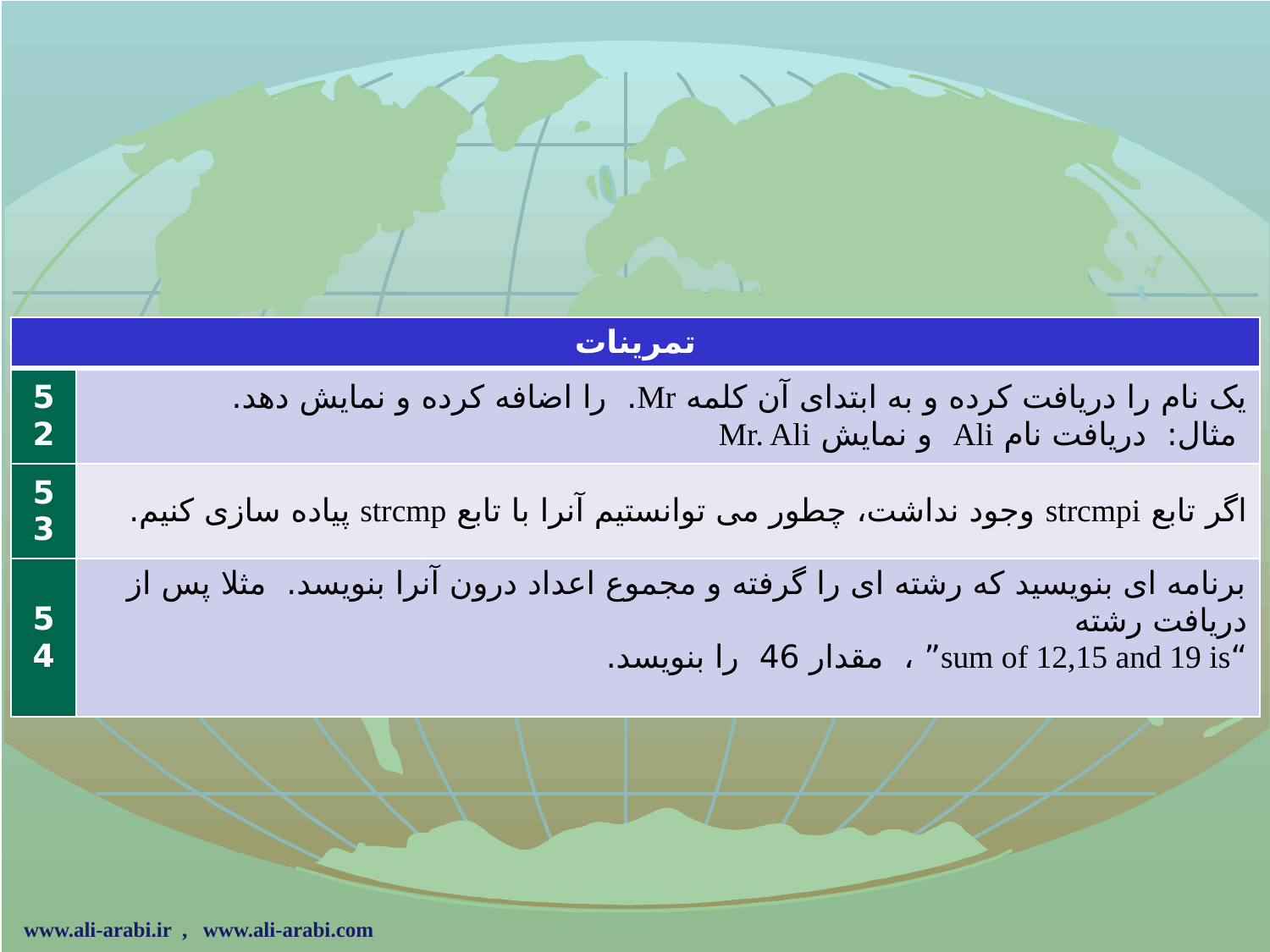

| تمرینات |  |
| --- | --- |
| 52 | یک نام را دریافت کرده و به ابتدای آن کلمه Mr. را اضافه کرده و نمایش دهد. مثال: دریافت نام Ali و نمایش Mr. Ali |
| 53 | اگر تابع strcmpi وجود نداشت، چطور می توانستیم آنرا با تابع strcmp پیاده سازی کنیم. |
| 54 | برنامه ای بنویسید که رشته ای را گرفته و مجموع اعداد درون آنرا بنویسد. مثلا پس از دریافت رشته “sum of 12,15 and 19 is” ، مقدار 46 را بنویسد. |